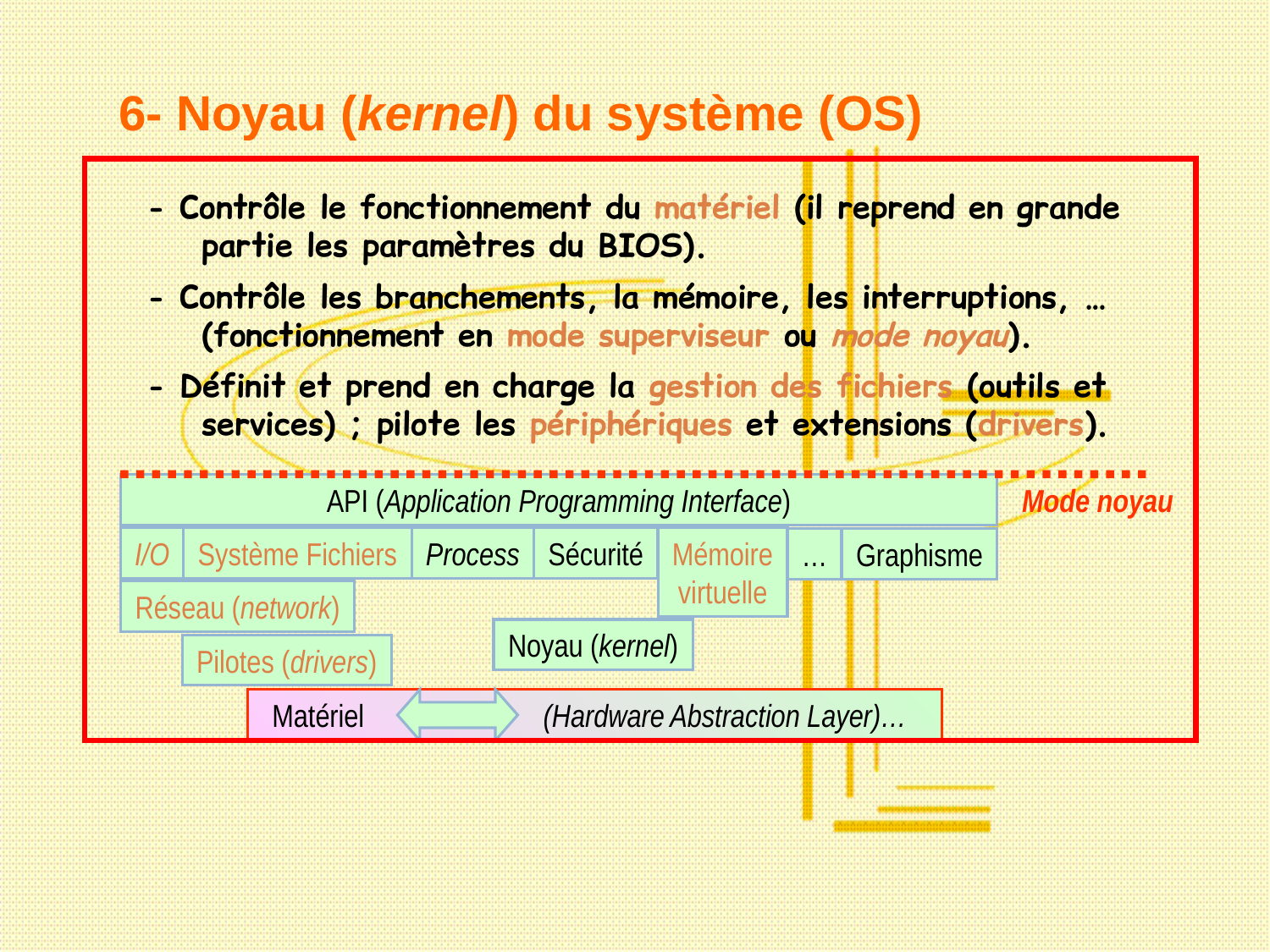

# 6- Noyau (kernel) du système (OS)

- Contrôle le fonctionnement du matériel (il reprend en grande
    partie les paramètres du BIOS).
- Contrôle les branchements, la mémoire, les interruptions, …
    (fonctionnement en mode superviseur ou mode noyau).
- Définit et prend en charge la gestion des fichiers (outils et
    services) ; pilote les périphériques et extensions (drivers).
Mode noyau
API (Application Programming Interface)

I/O
Système Fichiers
Process
Sécurité
Mémoire
virtuelle
…
Graphisme
Réseau (network)
Noyau (kernel)
Pilotes (drivers)
(Hardware Abstraction Layer)…

Matériel